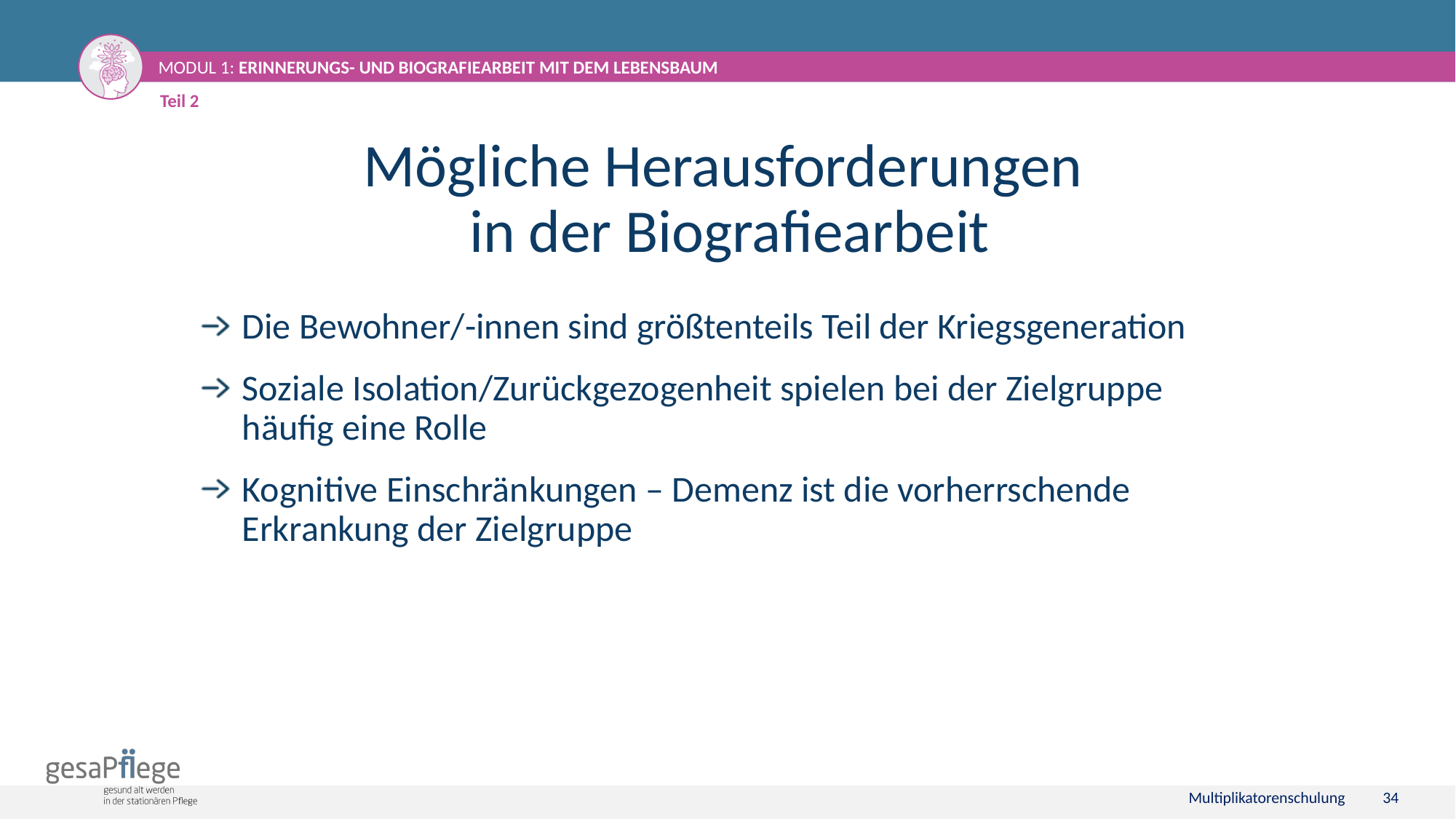

Teil 2
# Mögliche Herausforderungen in der Biografiearbeit
Die Bewohner/-innen sind größtenteils Teil der Kriegsgeneration
Soziale Isolation/Zurückgezogenheit spielen bei der Zielgruppe
häufig eine Rolle
Kognitive Einschränkungen – Demenz ist die vorherrschende Erkrankung der Zielgruppe

Multiplikatorenschulung
34